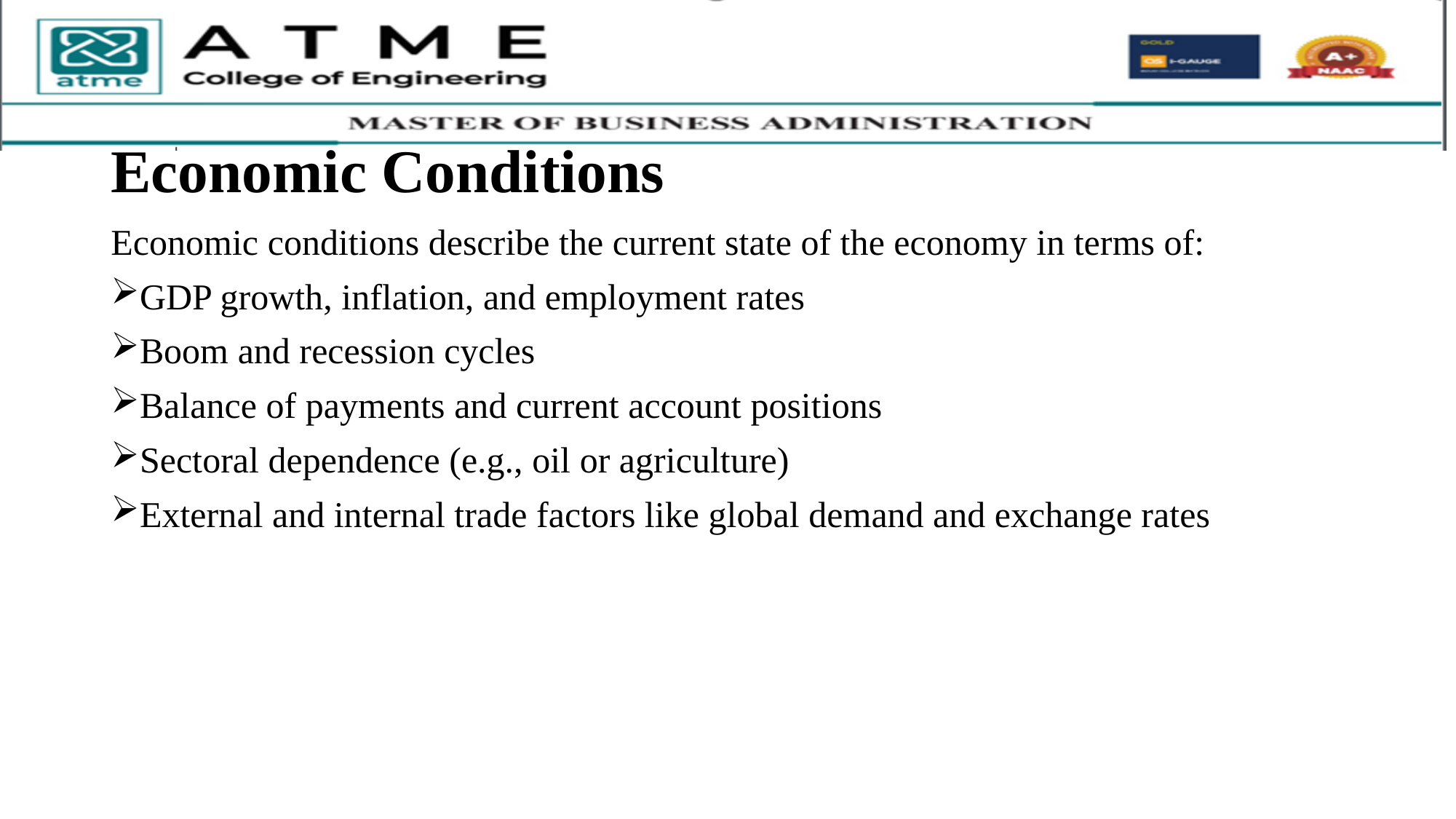

# Economic Conditions
Economic conditions describe the current state of the economy in terms of:
GDP growth, inflation, and employment rates
Boom and recession cycles
Balance of payments and current account positions
Sectoral dependence (e.g., oil or agriculture)
External and internal trade factors like global demand and exchange rates